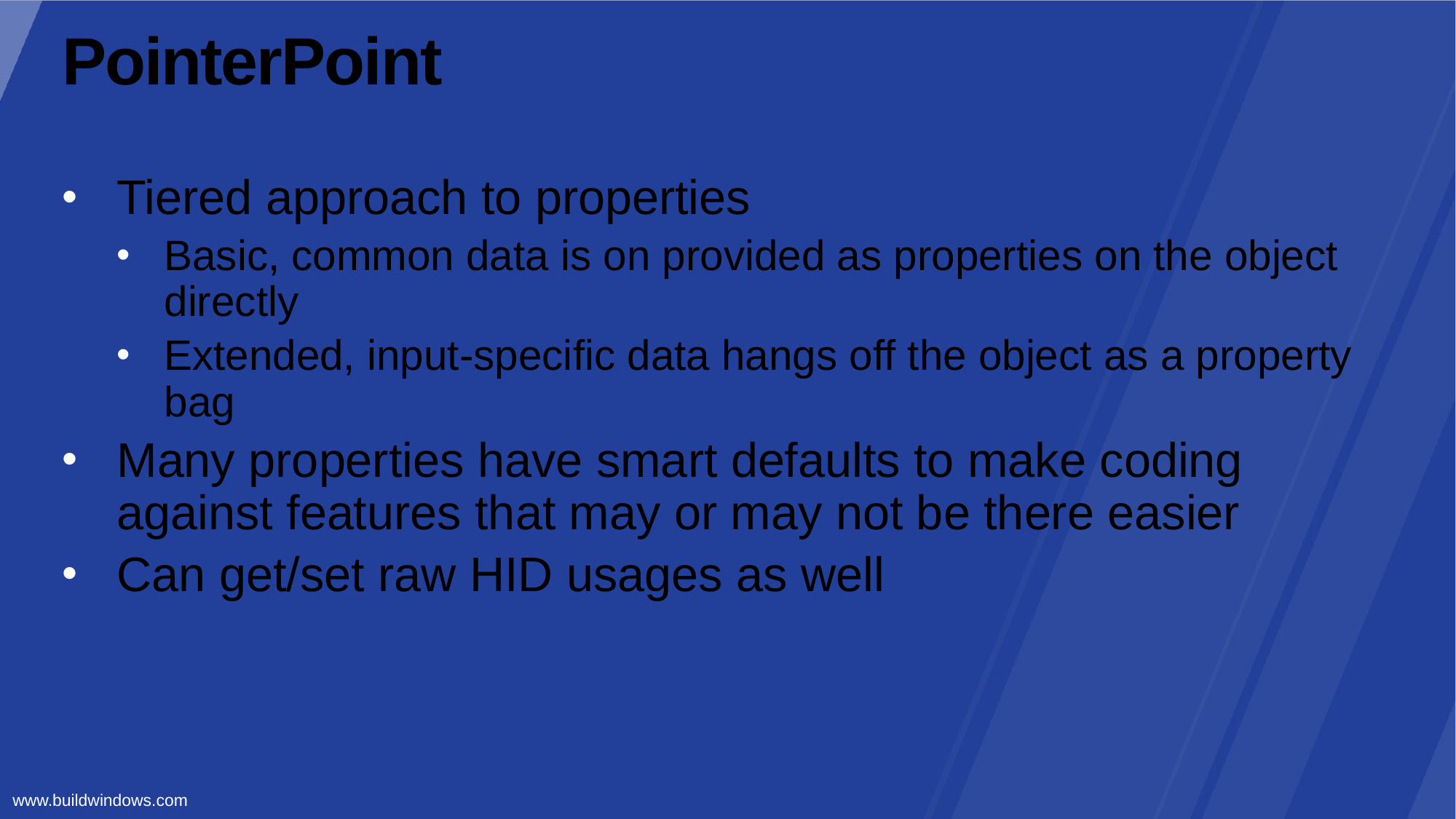

# PointerPoint
Tiered approach to properties
Basic, common data is on provided as properties on the object directly
Extended, input-specific data hangs off the object as a property bag
Many properties have smart defaults to make coding against features that may or may not be there easier
Can get/set raw HID usages as well